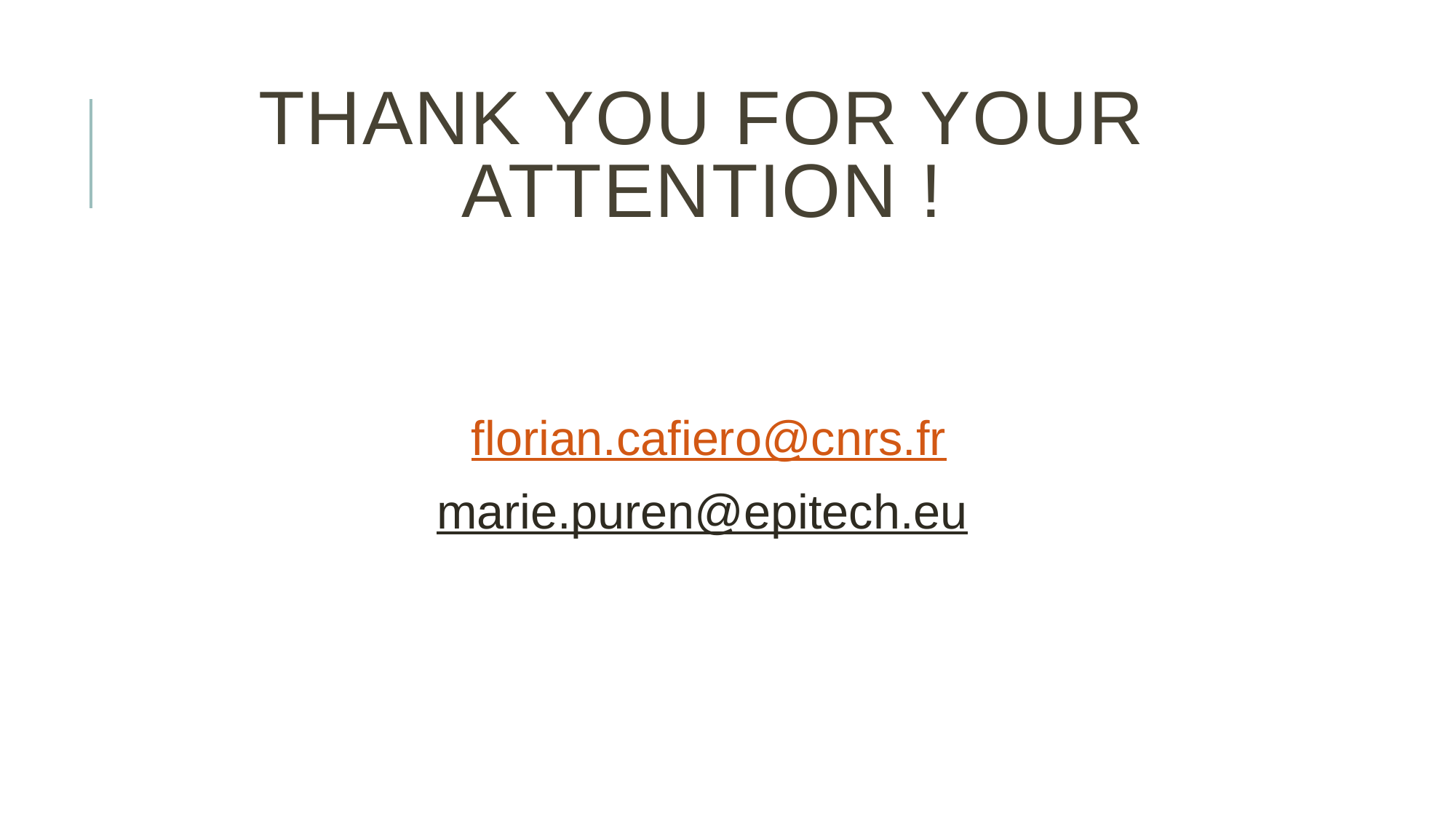

# Thank you for your attention !

florian.cafiero@cnrs.fr
marie.puren@epitech.eu